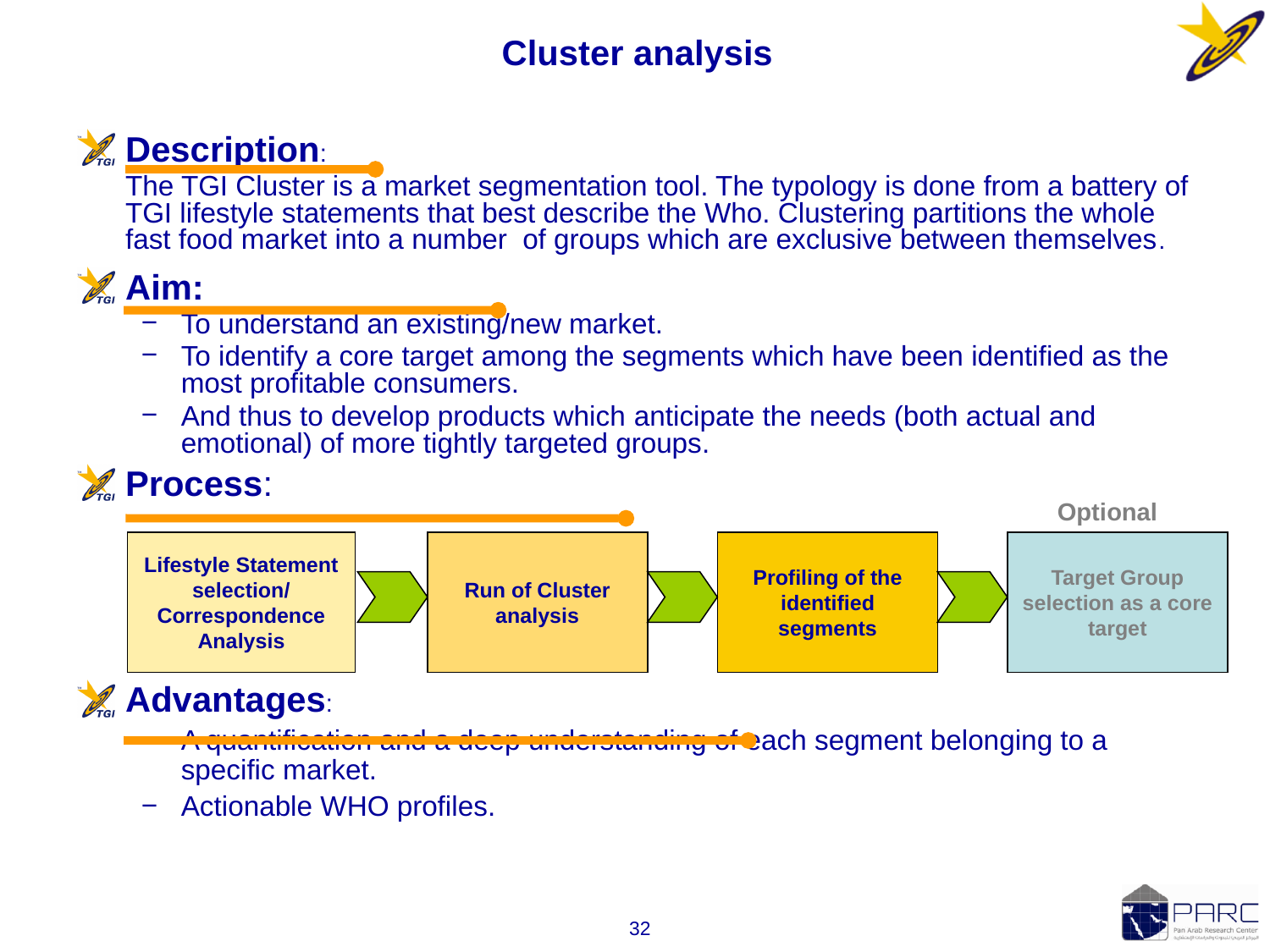

# Cluster analysis
Description:
	The TGI Cluster is a market segmentation tool. The typology is done from a battery of TGI lifestyle statements that best describe the Who. Clustering partitions the whole fast food market into a number  of groups which are exclusive between themselves.
Aim:
To understand an existing/new market.
To identify a core target among the segments which have been identified as the most profitable consumers.
And thus to develop products which anticipate the needs (both actual and emotional) of more tightly targeted groups.
Process:

Advantages:
A quantification and a deep understanding of each segment belonging to a specific market.
Actionable WHO profiles.

Optional
Target Group selection as a core target

Lifestyle Statement selection/
Correspondence Analysis
Run of Cluster analysis
Profiling of the identified segments

32